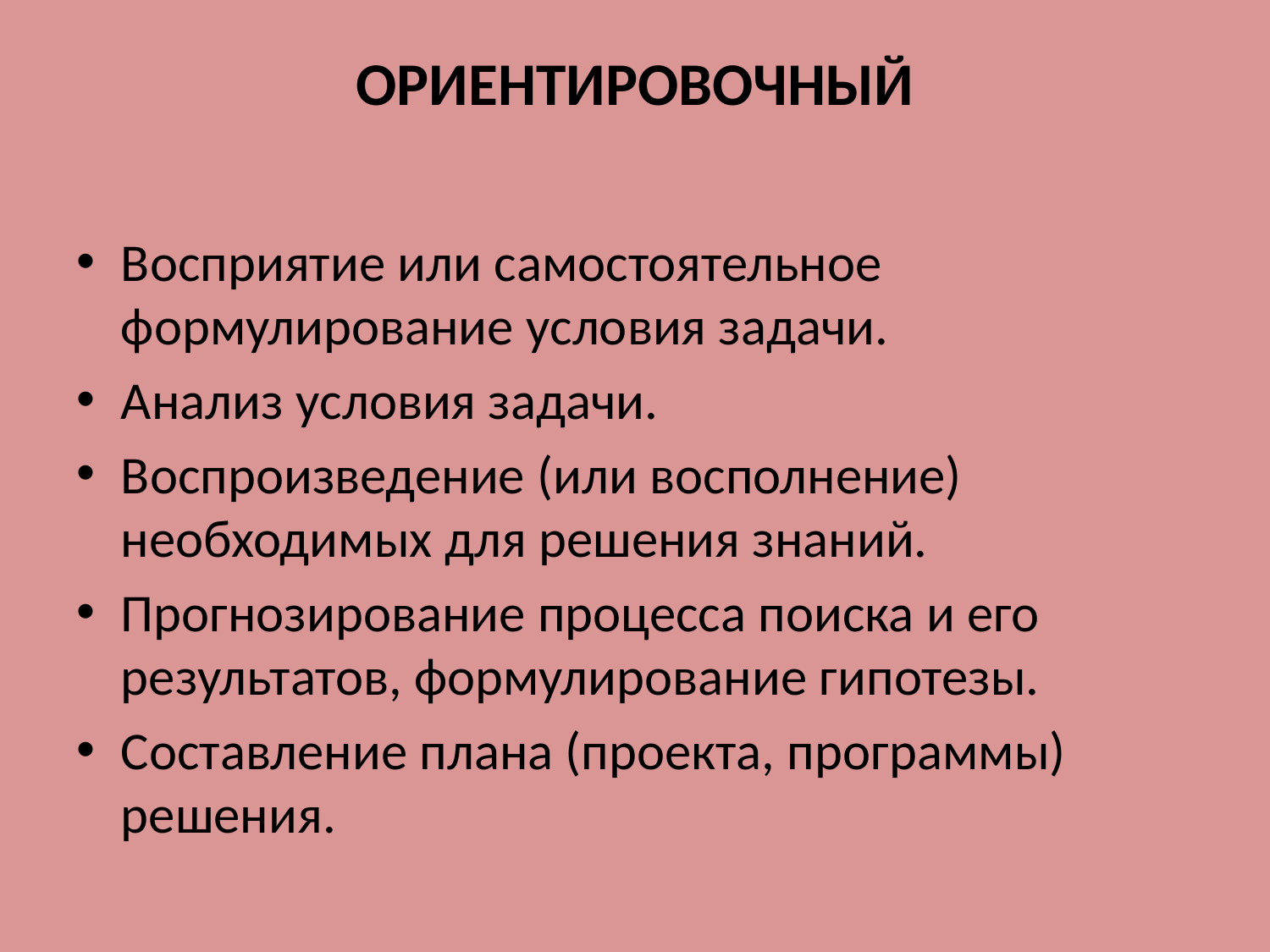

# ОРИЕНТИРОВОЧНЫЙ
Восприятие или самостоятельное формулирование условия задачи.
Анализ условия задачи.
Воспроизведение (или восполнение) необходимых для решения знаний.
Прогнозирование процесса поиска и его результатов, формулирование гипотезы.
Составление плана (проекта, программы) решения.